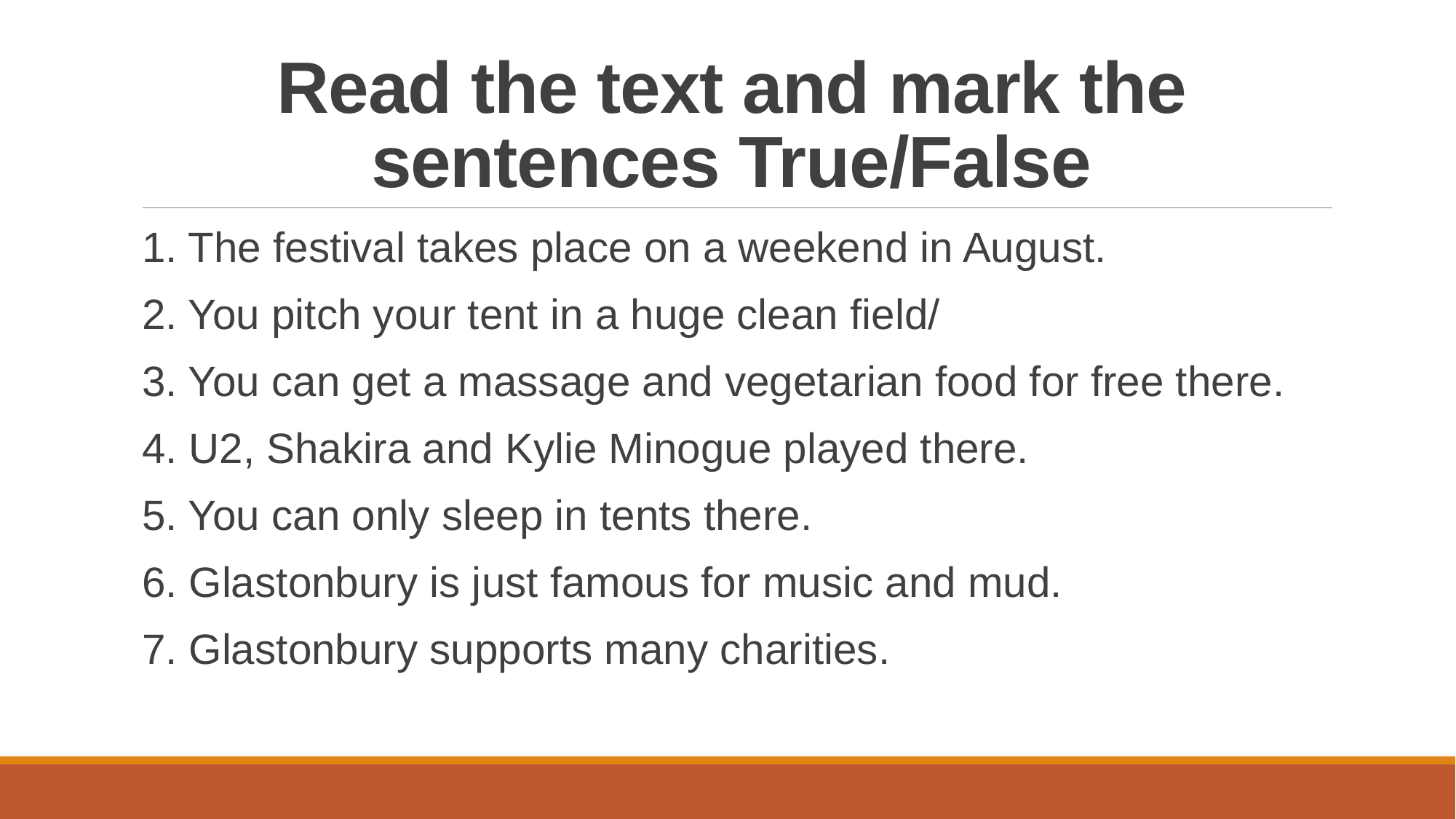

# Read the text and mark the sentences True/False
1. The festival takes place on a weekend in August.
2. You pitch your tent in a huge clean field/
3. You can get a massage and vegetarian food for free there.
4. U2, Shakira and Kylie Minogue played there.
5. You can only sleep in tents there.
6. Glastonbury is just famous for music and mud.
7. Glastonbury supports many charities.